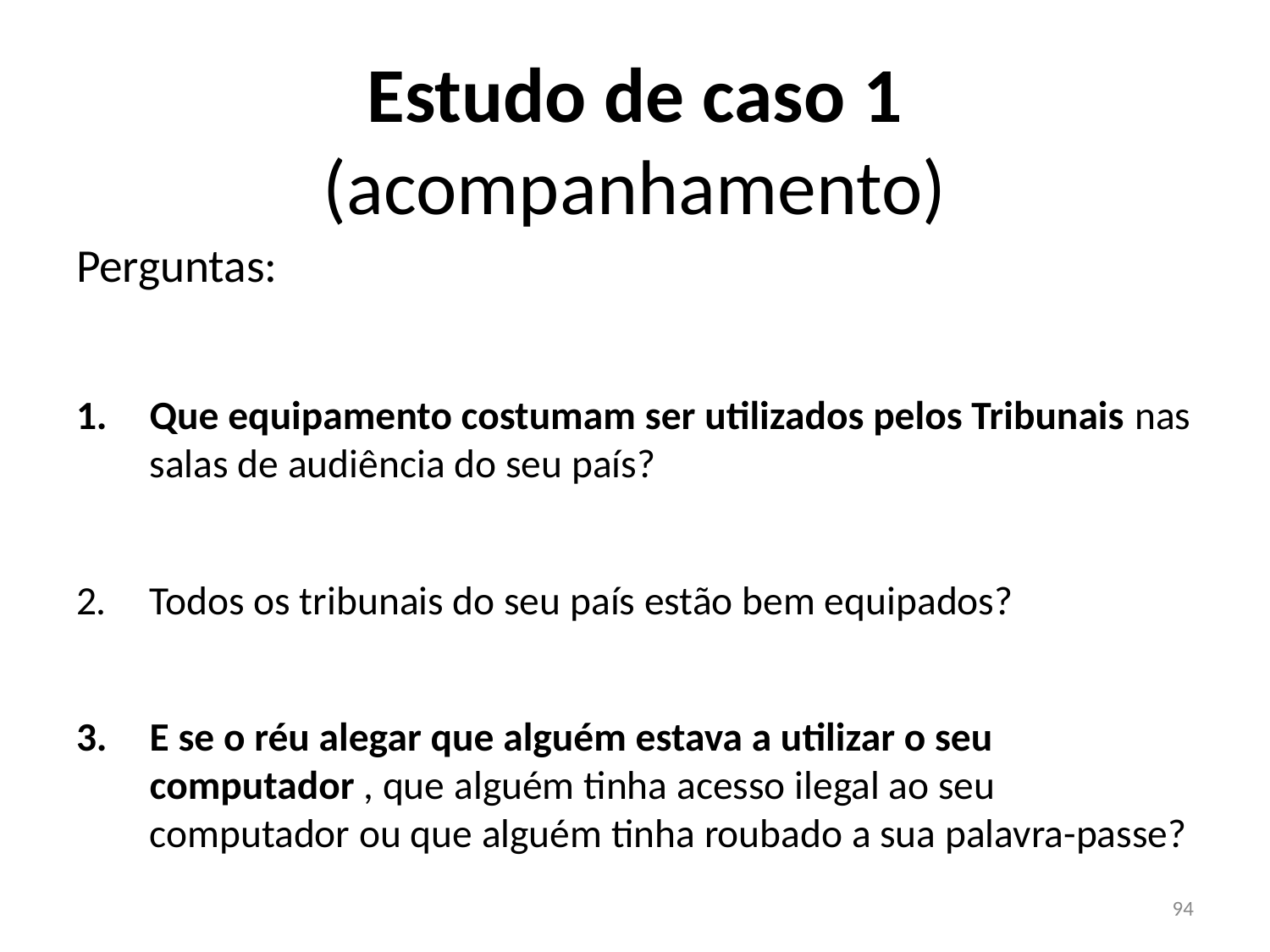

# Estudo de caso 1 (acompanhamento)
Perguntas:

Que equipamento costumam ser utilizados pelos Tribunais nas salas de audiência do seu país?

Todos os tribunais do seu país estão bem equipados?

E se o réu alegar que alguém estava a utilizar o seu computador , que alguém tinha acesso ilegal ao seu computador ou que alguém tinha roubado a sua palavra-passe?
94